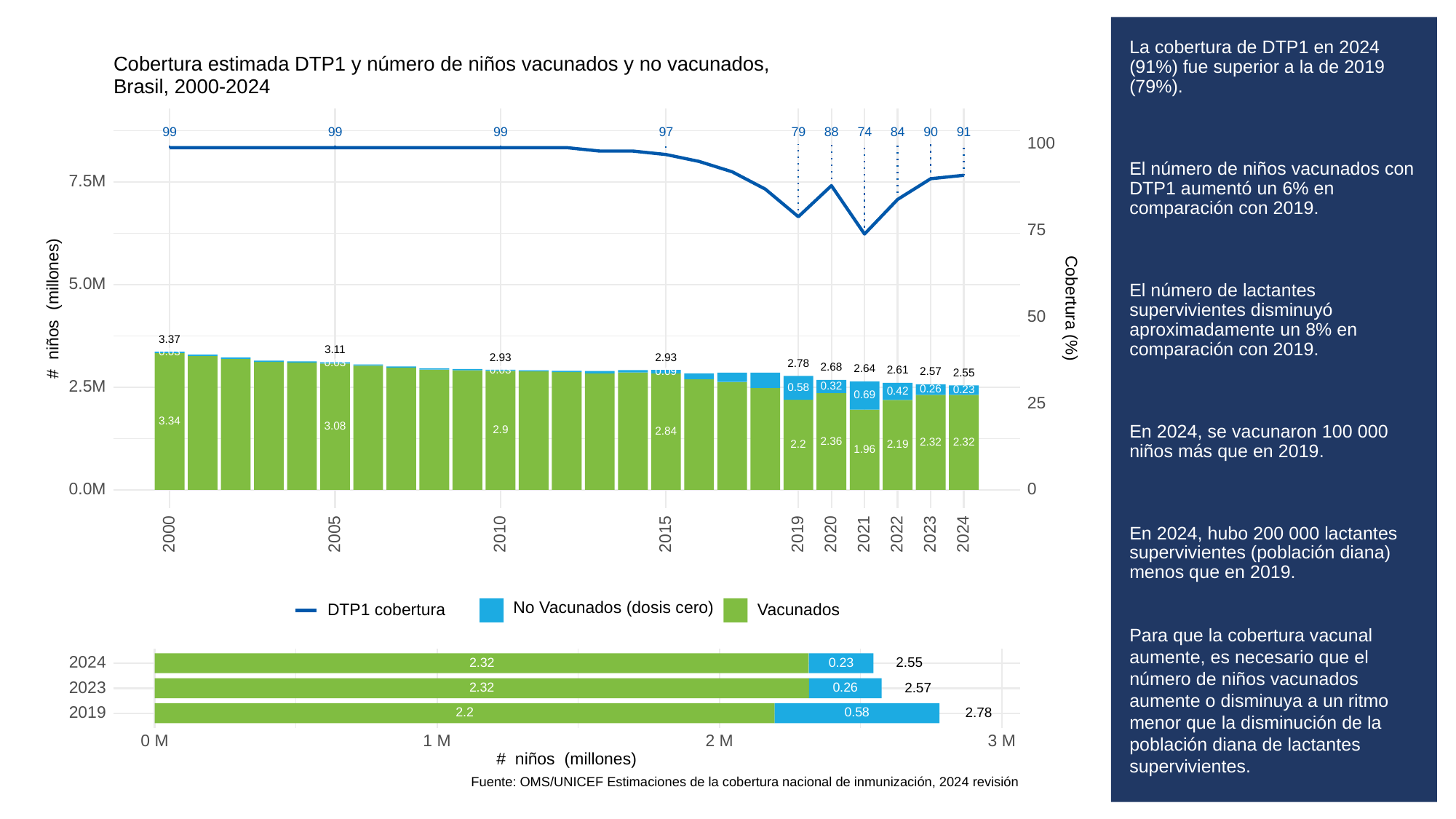

# La cobertura de DTP1 en 2024 (91%) fue superior a la de 2019 (79%).

El número de niños vacunados con DTP1 aumentó un 6% en comparación con 2019.

El número de lactantes supervivientes disminuyó aproximadamente un 8% en comparación con 2019.

En 2024, se vacunaron 100 000 niños más que en 2019.

En 2024, hubo 200 000 lactantes supervivientes (población diana) menos que en 2019.

Para que la cobertura vacunal aumente, es necesario que el número de niños vacunados aumente o disminuya a un ritmo menor que la disminución de la población diana de lactantes supervivientes.

Cobertura estimada DTP1 y número de niños vacunados y no vacunados,
Brasil, 2000-2024

99
99
99
97
79
88
84
90
91
74

100

7.5M

75

5.0M

#  niños  (millones)
Cobertura (%)
50
3.37

3.11
0.03

2.93
2.93

0.03

2.78

2.68

2.64

0.03

2.61
0.09

2.57

2.55

2.5M

0.32

0.58

0.26

0.23
0.42

0.69

25

3.34
3.08
2.9
2.84
2.36
2.32
2.32

2.19
2.2
1.96
0.0M
0

2023
2000
2005
2010
2015
2019
2020
2021
2022
2024

No Vacunados (dosis cero)
DTP1 cobertura
Vacunados

2024
2.55
2.32
0.23

2023
2.57
2.32
0.26

2019
2.78
0.58
2.2

3 M
0 M
1 M
2 M
#  niños  (millones)
Fuente: OMS/UNICEF Estimaciones de la cobertura nacional de inmunización, 2024 revisión